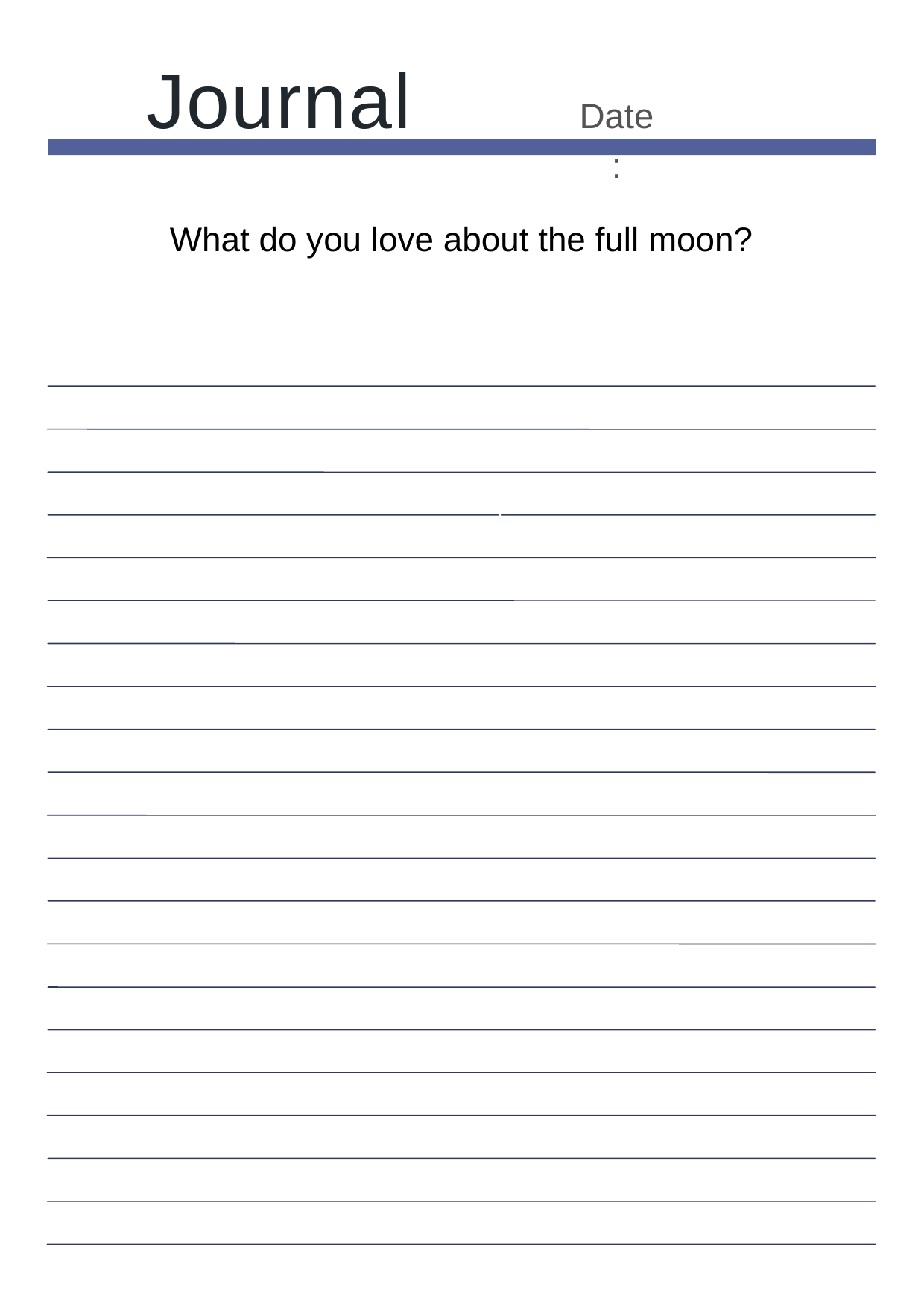

Journal
Date:

What do you love about the full moon?

Journal Prompt Here